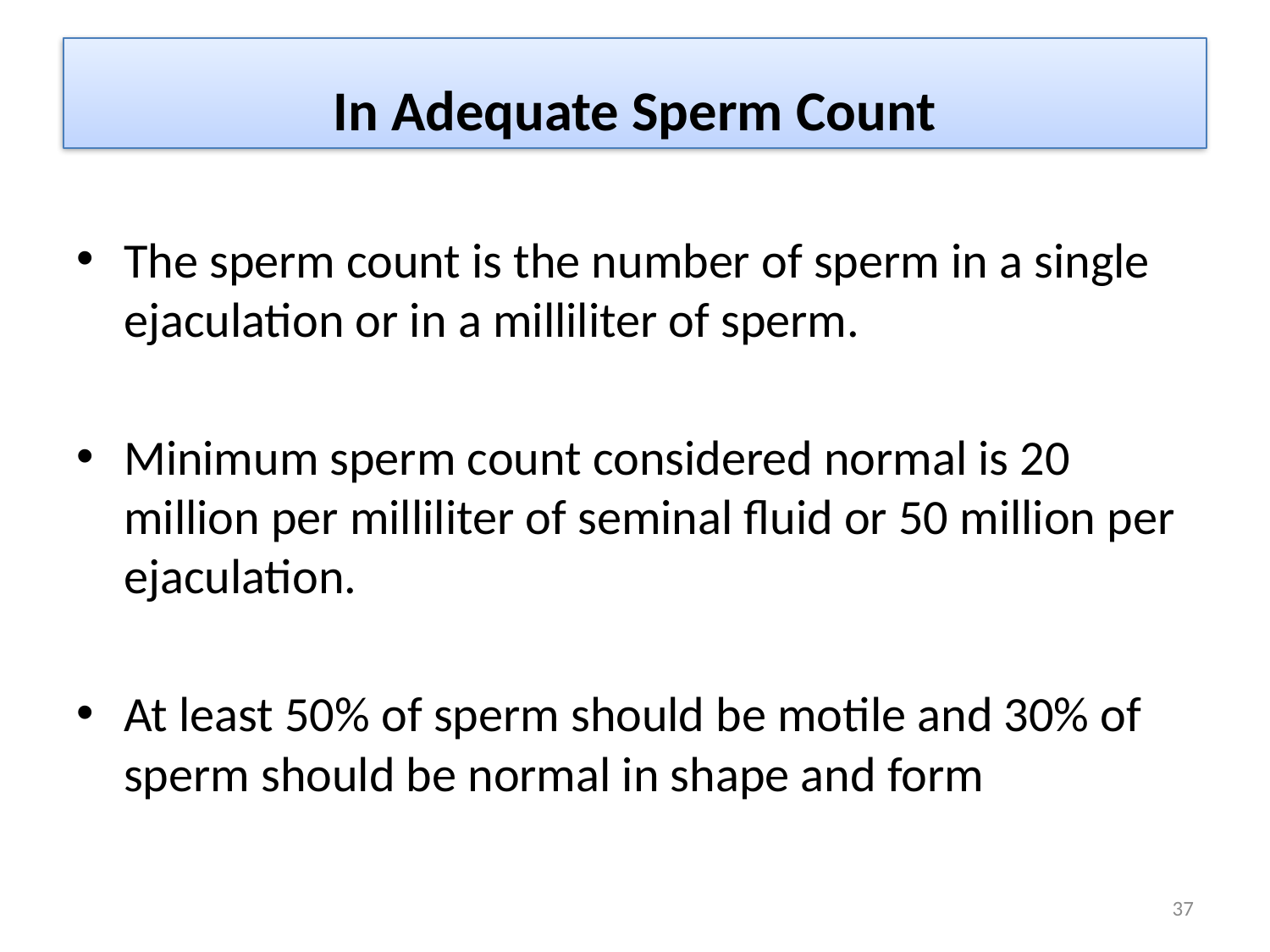

The sperm count is the number of sperm in a single ejaculation or in a milliliter of sperm.

Minimum sperm count considered normal is 20 million per milliliter of seminal fluid or 50 million per ejaculation.

At least 50% of sperm should be motile and 30% of sperm should be normal in shape and form
In Adequate Sperm Count
37